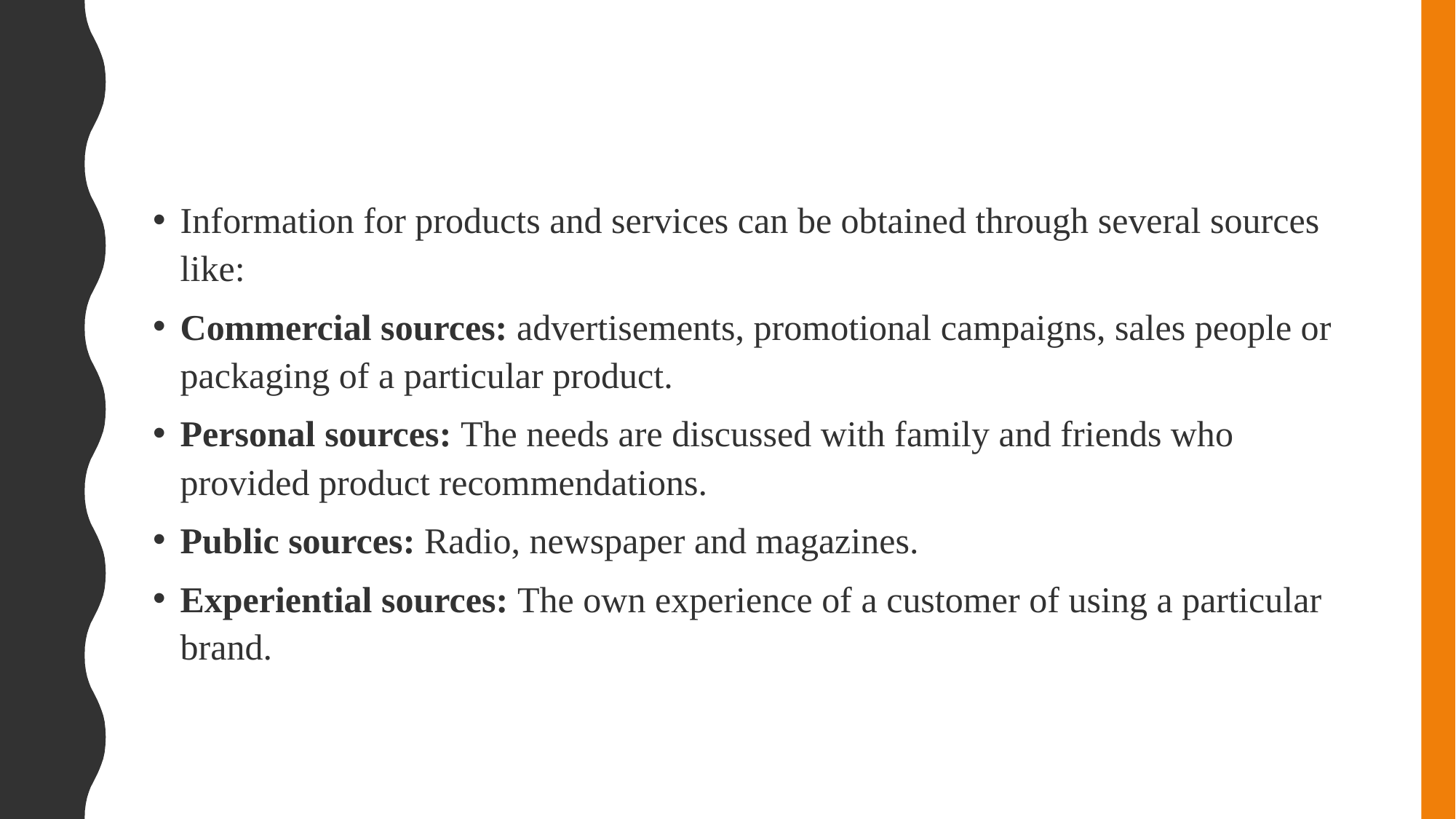

#
Information for products and services can be obtained through several sources like:
Commercial sources: advertisements, promotional campaigns, sales people or packaging of a particular product.
Personal sources: The needs are discussed with family and friends who provided product recommendations.
Public sources: Radio, newspaper and magazines.
Experiential sources: The own experience of a customer of using a particular brand.